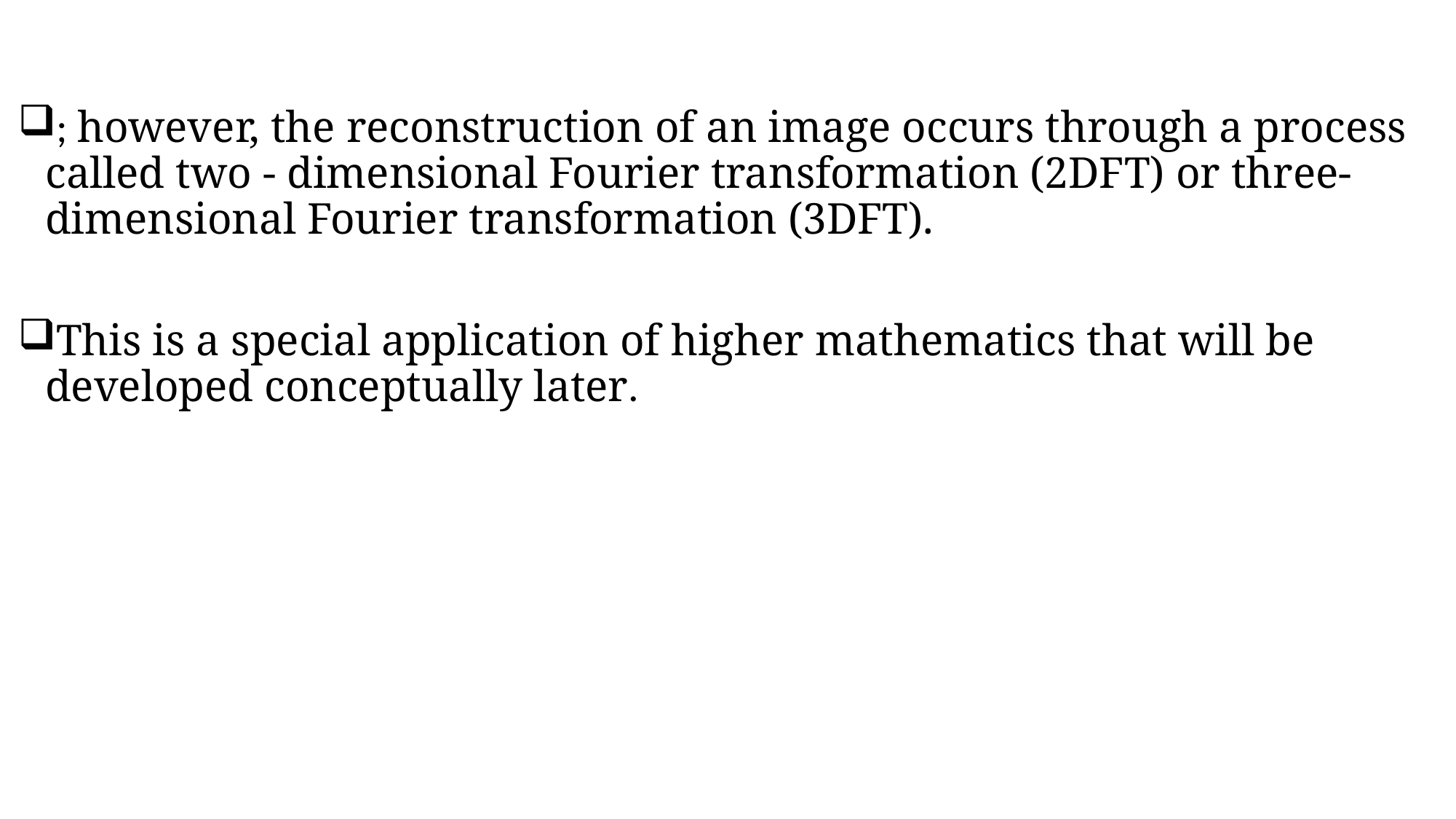

; however, the reconstruction of an image occurs through a process called two - dimensional Fourier transformation (2DFT) or three-dimensional Fourier transformation (3DFT).

This is a special application of higher mathematics that will be developed conceptually later.